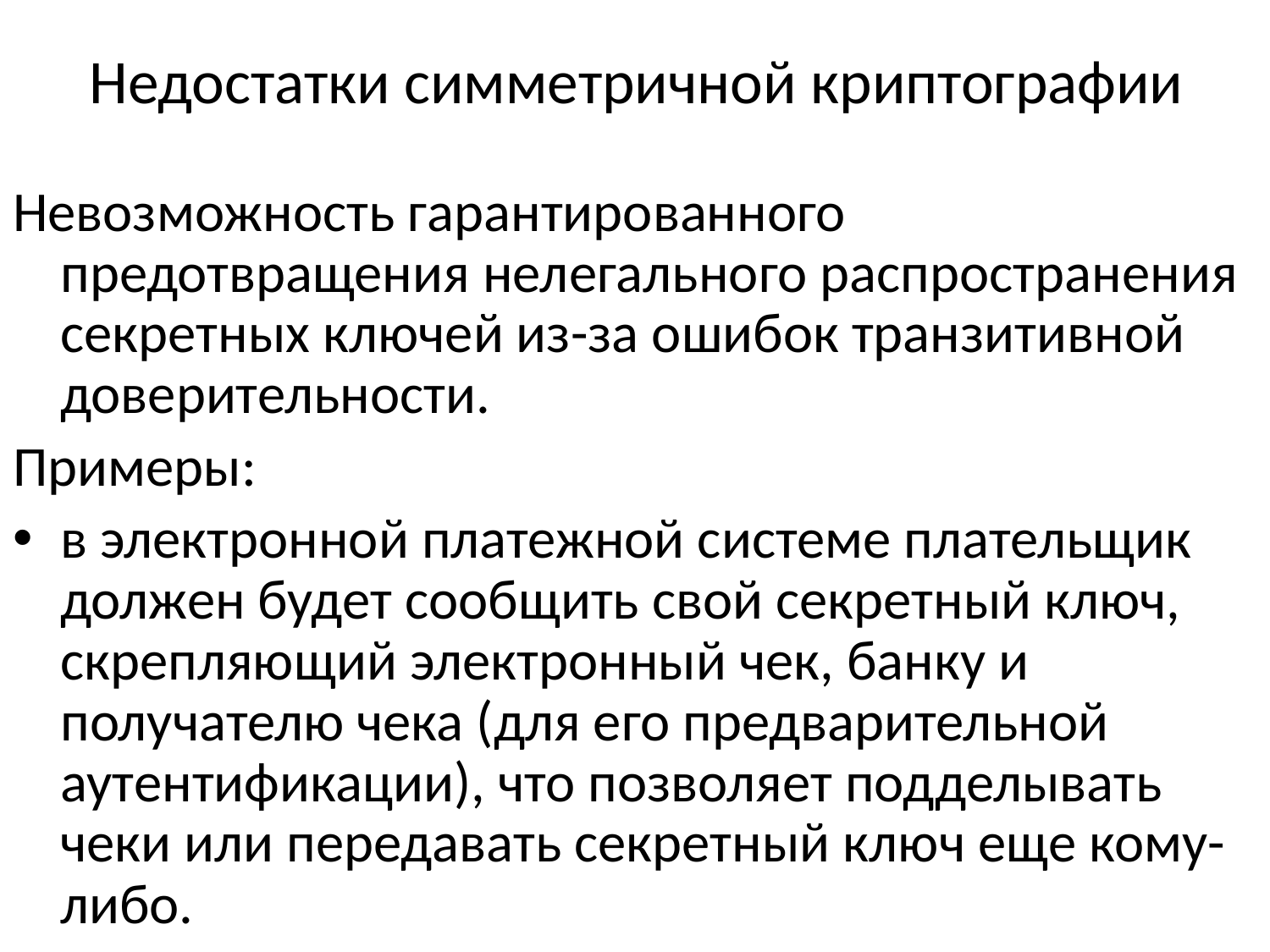

# Недостатки симметричной криптографии
Невозможность гарантированного предотвращения нелегального распространения секретных ключей из-за ошибок транзитивной доверительности.
Примеры:
в электронной платежной системе плательщик должен будет сообщить свой секретный ключ, скрепляющий электронный чек, банку и получателю чека (для его предварительной аутентификации), что позволяет подделывать чеки или передавать секретный ключ еще кому-либо.